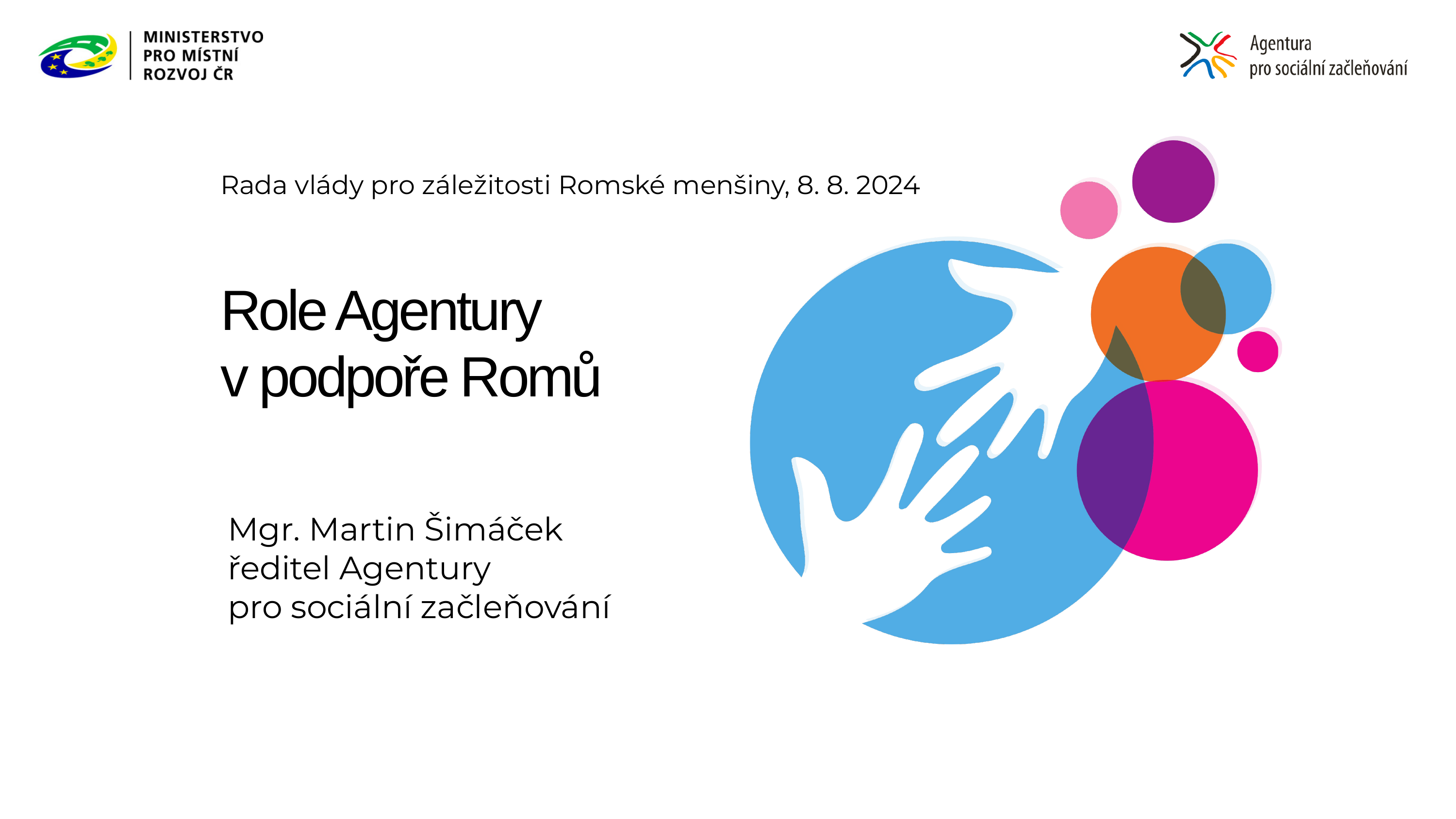

Rada vlády pro záležitosti Romské menšiny, 8. 8. 2024

Role Agentury
v podpoře Romů
Mgr. Martin Šimáček
ředitel Agentury
pro sociální začleňování